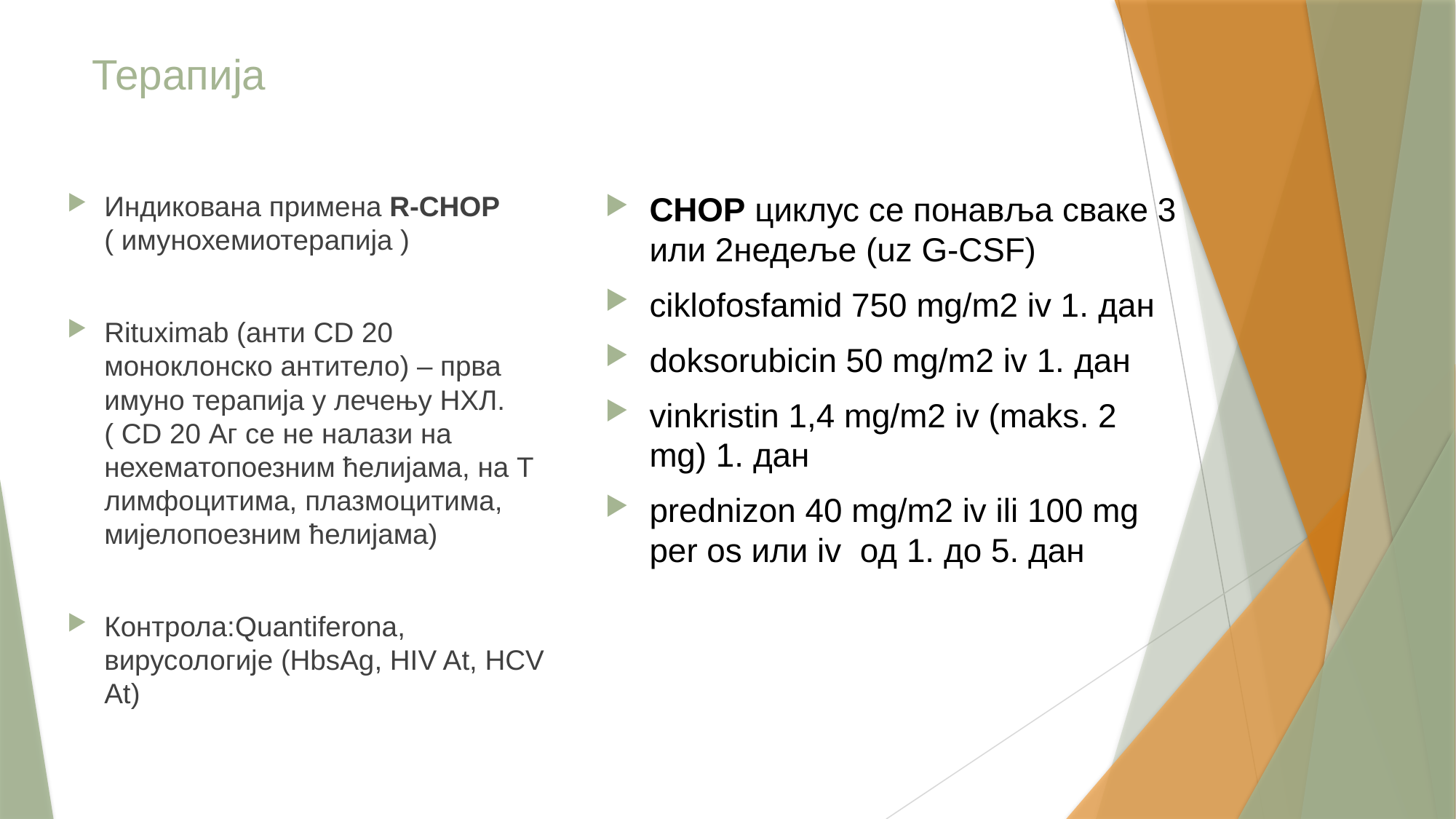

# Терапија
Индикована примена R-CHOP   ( имунохемиотерапија )

Rituximab (анти CD 20 моноклонско антитело) – прва имуно терапија у лечењу НХЛ. ( CD 20 Аг се не налази на нехематопоезним ћелијама, на Т лимфоцитима, плазмоцитима, мијелопоезним ћелијама)

Контрола:Quantiferona, вирусологије (HbsAg, HIV At, HCV At)

CHOP циклус се понавља сваке 3 или 2недеље (uz G-CSF)
ciklofosfamid 750 mg/m2 iv 1. дан
doksorubicin 50 mg/m2 iv 1. дан
vinkristin 1,4 mg/m2 iv (maks. 2 mg) 1. дан
prednizon 40 mg/m2 iv ili 100 mg per os или iv  од 1. до 5. дан